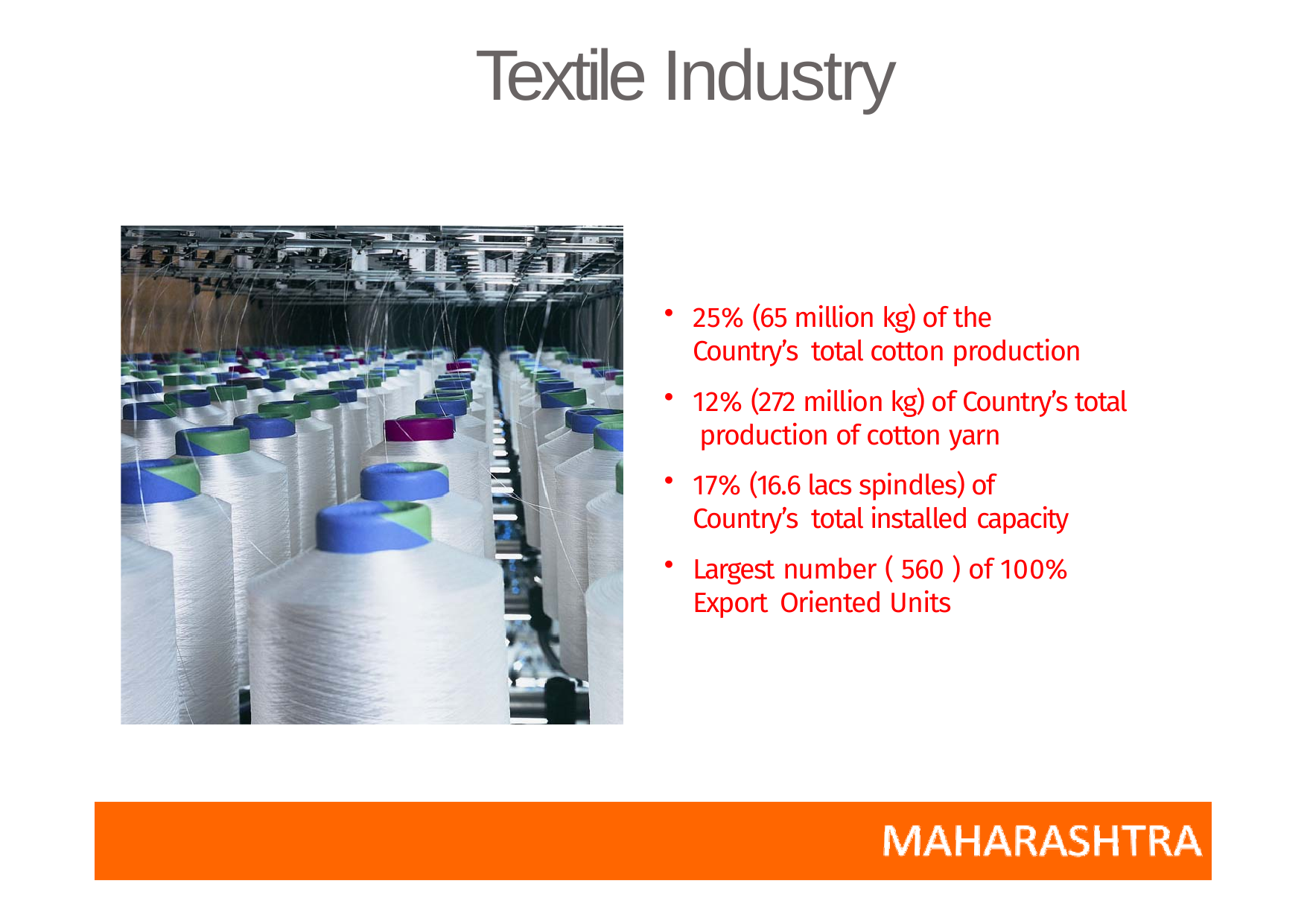

# Textile Industry

25% (65 million kg) of the Country’s  total cotton production
12% (272 million kg) of Country’s total  production of cotton yarn
17% (16.6 lacs spindles) of Country’s  total installed capacity
Largest number ( 560 ) of 100% Export  Oriented Units

Dainik Bhaskar Group